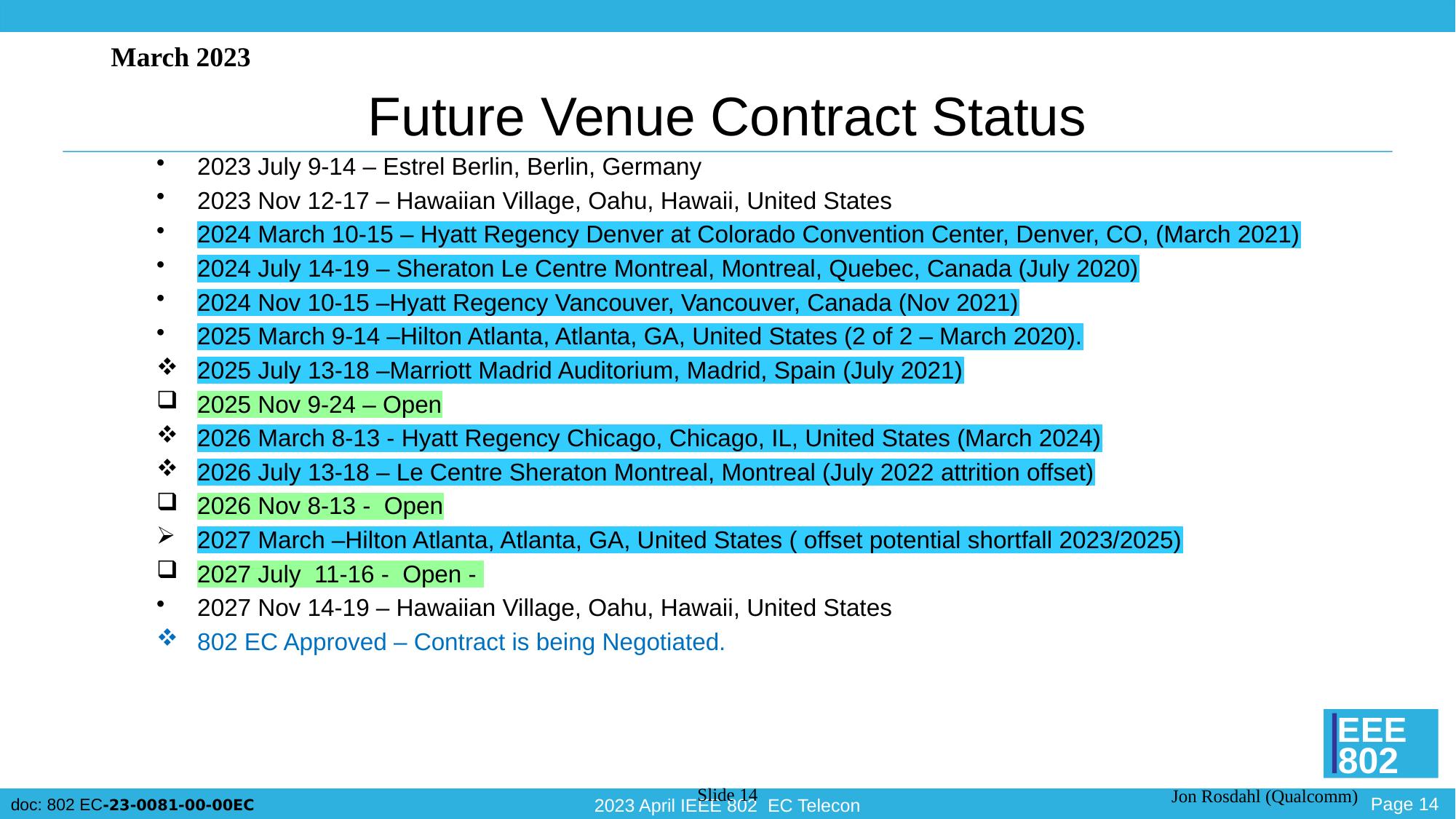

March 2023
# Future Venue Contract Status
2023 July 9-14 – Estrel Berlin, Berlin, Germany
2023 Nov 12-17 – Hawaiian Village, Oahu, Hawaii, United States
2024 March 10-15 – Hyatt Regency Denver at Colorado Convention Center, Denver, CO, (March 2021)
2024 July 14-19 – Sheraton Le Centre Montreal, Montreal, Quebec, Canada (July 2020)
2024 Nov 10-15 –Hyatt Regency Vancouver, Vancouver, Canada (Nov 2021)
2025 March 9-14 –Hilton Atlanta, Atlanta, GA, United States (2 of 2 – March 2020).
2025 July 13-18 –Marriott Madrid Auditorium, Madrid, Spain (July 2021)
2025 Nov 9-24 – Open
2026 March 8-13 - Hyatt Regency Chicago, Chicago, IL, United States (March 2024)
2026 July 13-18 – Le Centre Sheraton Montreal, Montreal (July 2022 attrition offset)
2026 Nov 8-13 -  Open
2027 March –Hilton Atlanta, Atlanta, GA, United States ( offset potential shortfall 2023/2025)
2027 July  11-16 -  Open -
2027 Nov 14-19 – Hawaiian Village, Oahu, Hawaii, United States
802 EC Approved – Contract is being Negotiated.
Slide 14
Jon Rosdahl (Qualcomm)